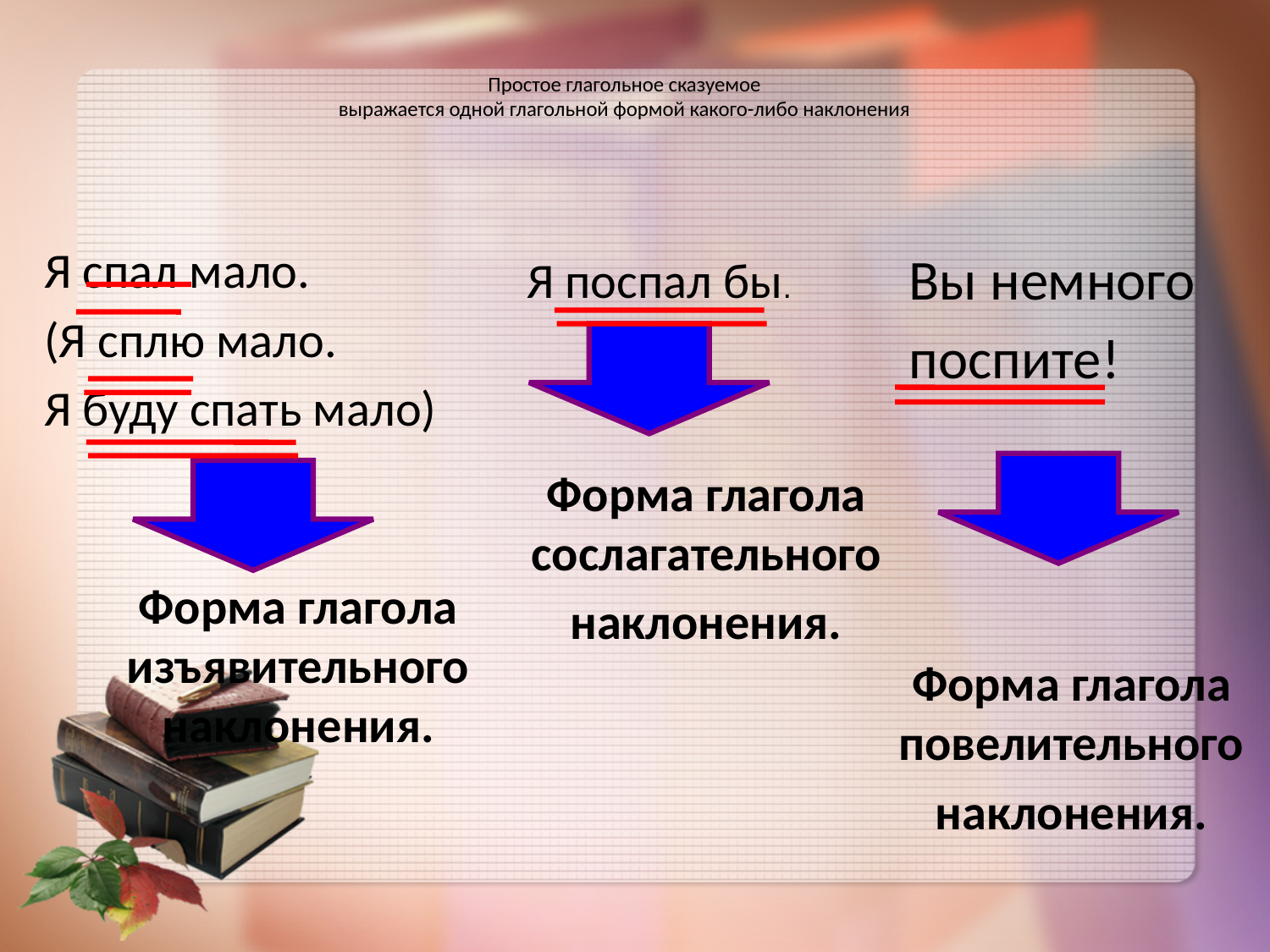

# Простое глагольное сказуемое выражается одной глагольной формой какого-либо наклонения

Я спал мало.
(Я сплю мало.
Я буду спать мало)
Вы немного
поспите!
Я поспал бы.

Форма глагола сослагательного
наклонения.

Форма глагола изъявительного наклонения.
Форма глагола повелительного
наклонения.